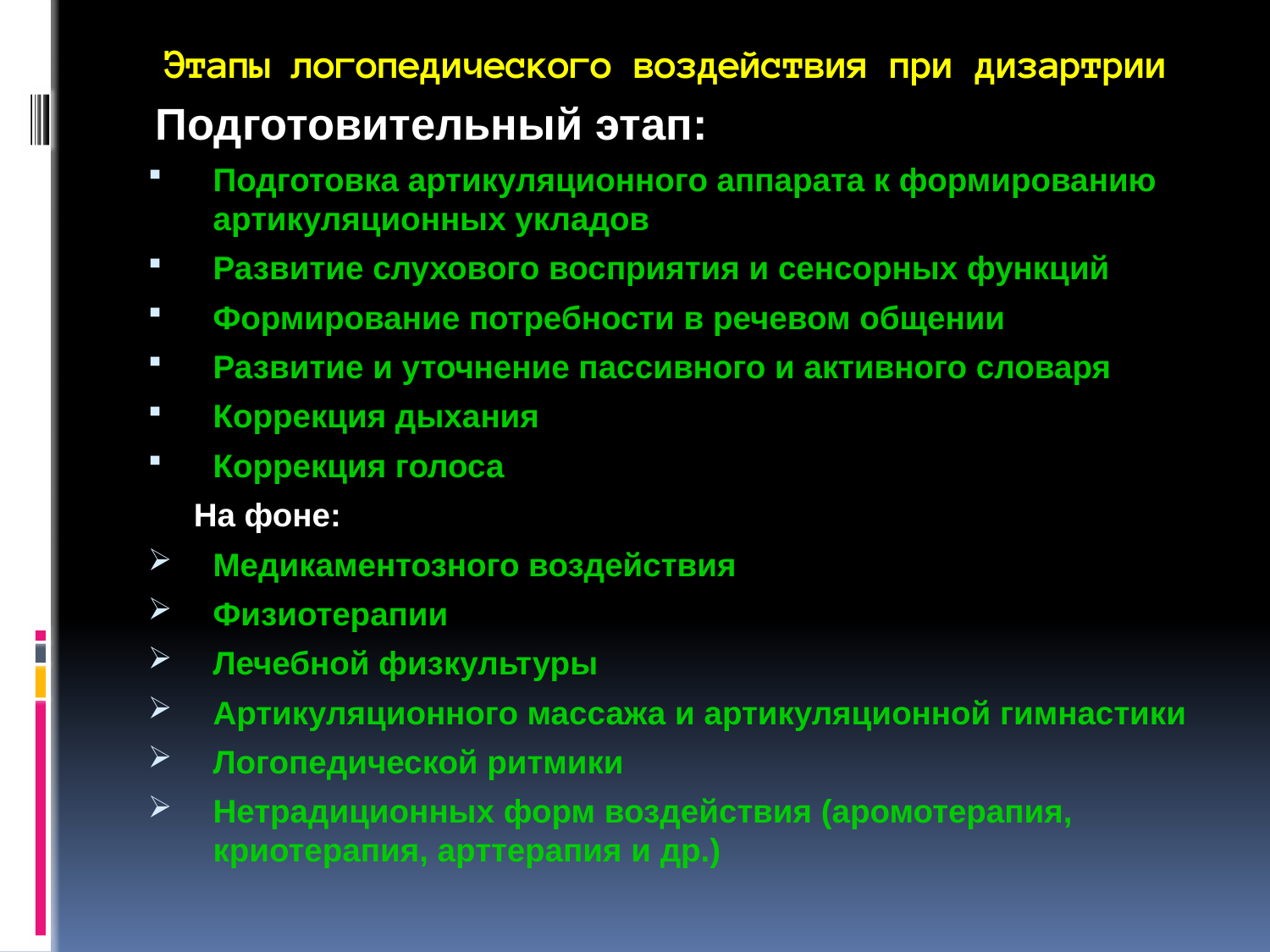

# Этапы логопедического воздействия при дизартрии
 Подготовительный этап:
Подготовка артикуляционного аппарата к формированию артикуляционных укладов
Развитие слухового восприятия и сенсорных функций
Формирование потребности в речевом общении
Развитие и уточнение пассивного и активного словаря
Коррекция дыхания
Коррекция голоса
     На фоне:
Медикаментозного воздействия
Физиотерапии
Лечебной физкультуры
Артикуляционного массажа и артикуляционной гимнастики
Логопедической ритмики
Нетрадиционных форм воздействия (аромотерапия, криотерапия, арттерапия и др.)